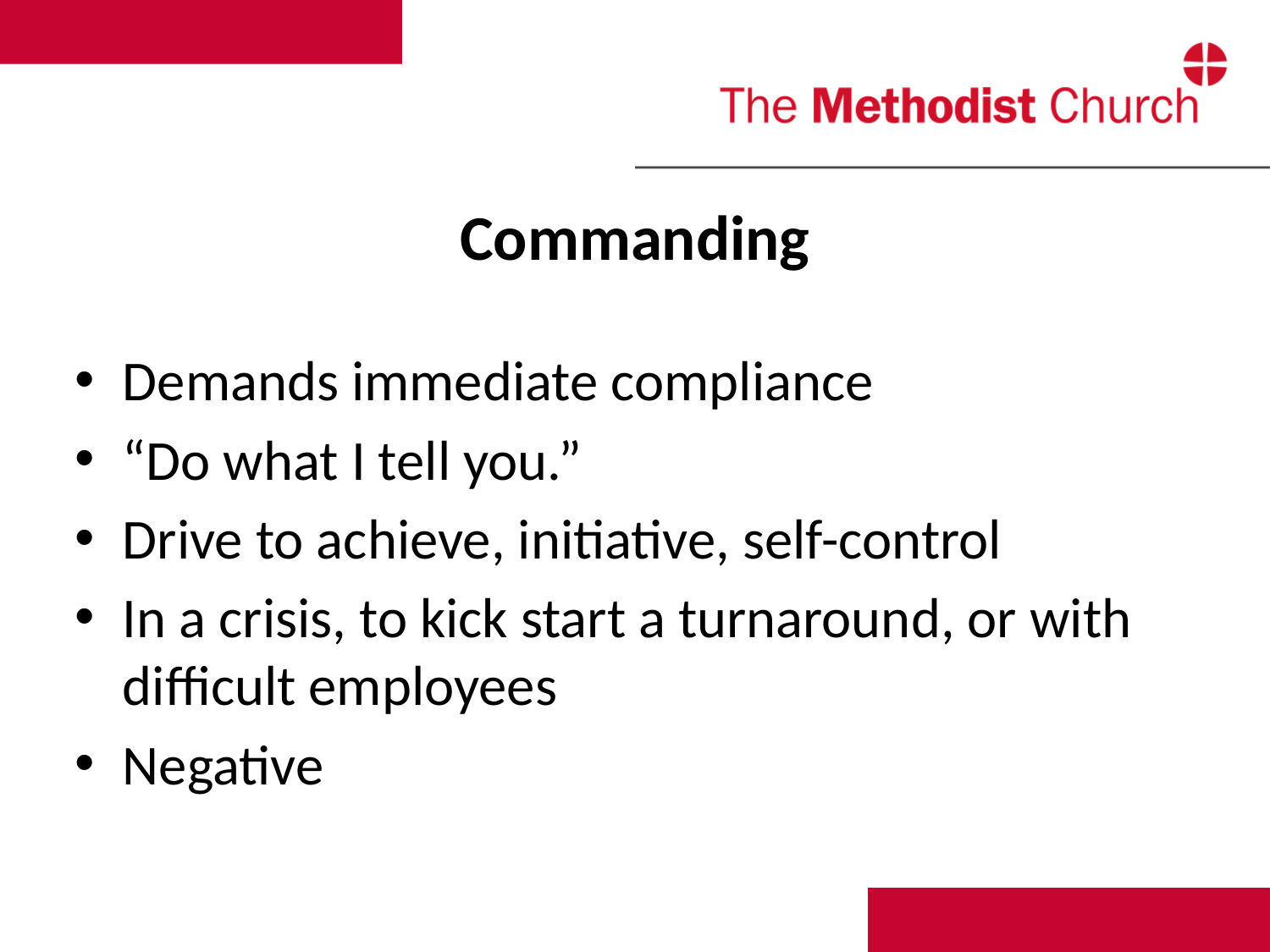

# Commanding
Demands immediate compliance
“Do what I tell you.”
Drive to achieve, initiative, self-control
In a crisis, to kick start a turnaround, or with difficult employees
Negative